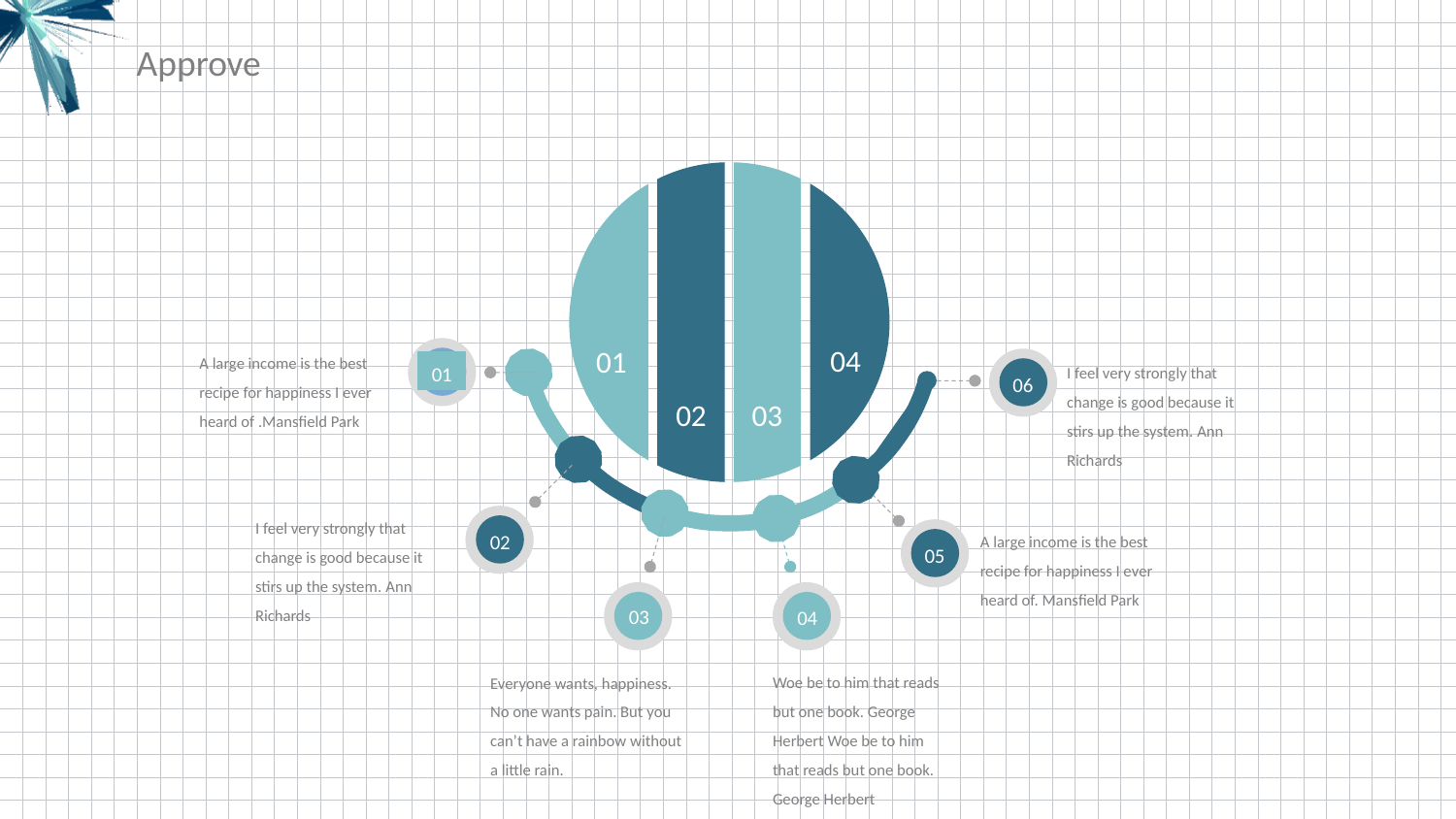

Approve

04
01
A large income is the best recipe for happiness I ever heard of .Mansfield Park

01
I feel very strongly that change is good because it stirs up the system. Ann Richards

06

02
03

I feel very strongly that change is good because it stirs up the system. Ann Richards

02

A large income is the best recipe for happiness I ever heard of. Mansfield Park

05

04

03
Everyone wants, happiness. No one wants pain. But you can’t have a rainbow without a little rain.
Woe be to him that reads but one book. George Herbert Woe be to him that reads but one book. George Herbert